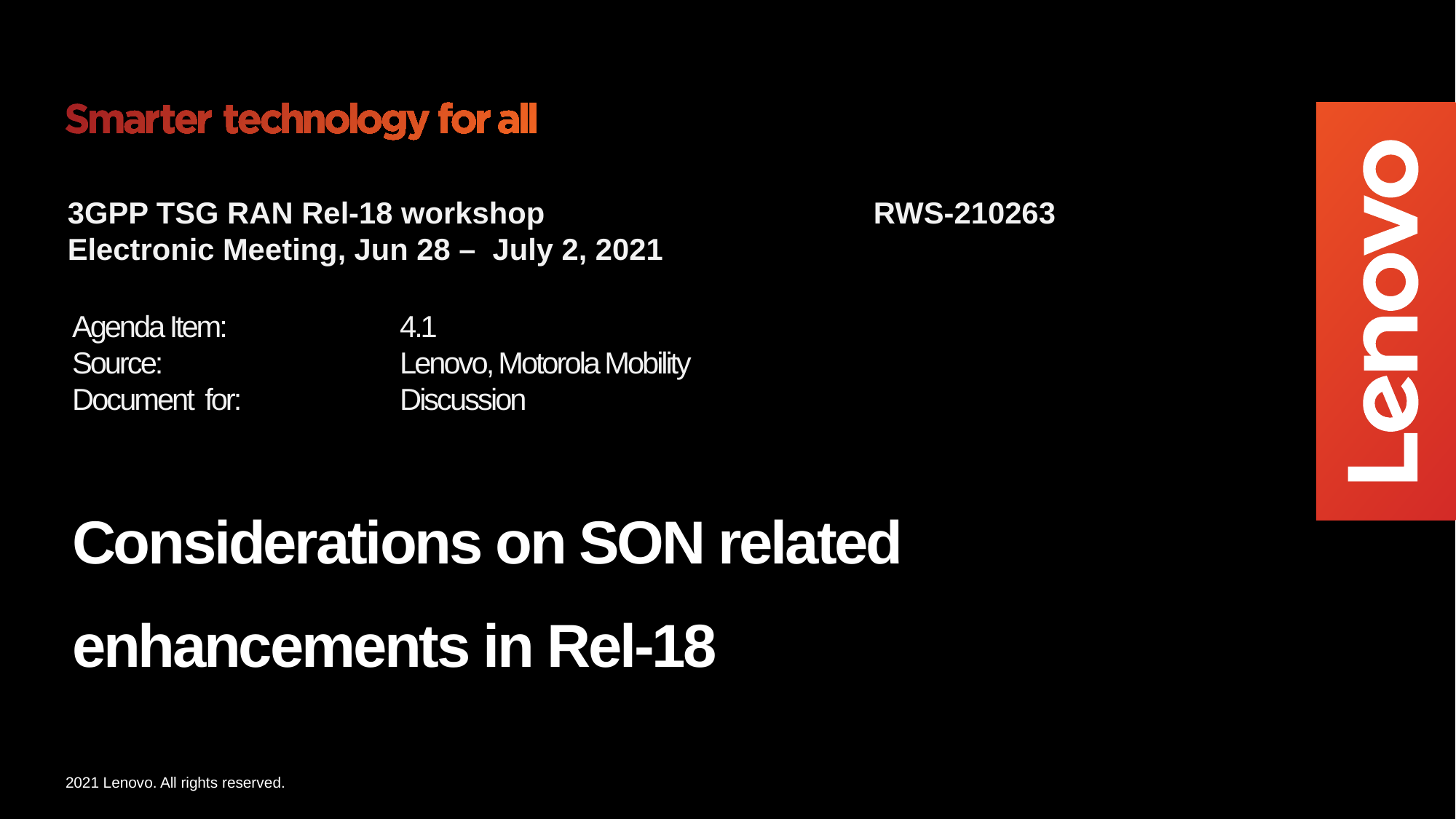

3GPP TSG RAN Rel-18 workshop		                  RWS-210263
Electronic Meeting, Jun 28 –  July 2, 2021
Agenda Item:		4.1
Source:			Lenovo, Motorola Mobility
Document  for:		Discussion
# Considerations on SON related enhancements in Rel-18
 5G Team / Lenovo Research / MBG